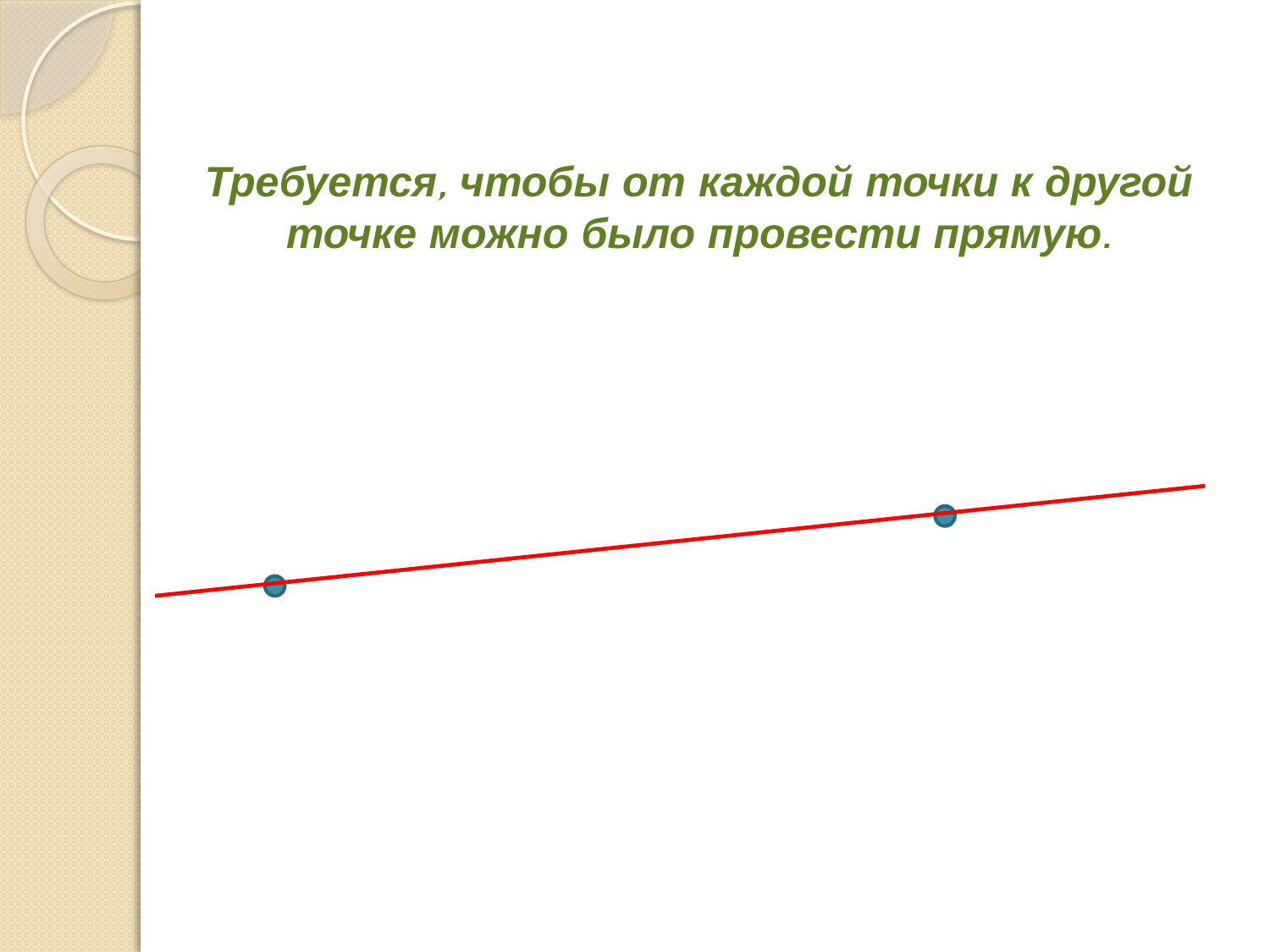

# Требуется, чтобы от каждой точки к другой точке можно было провести прямую.